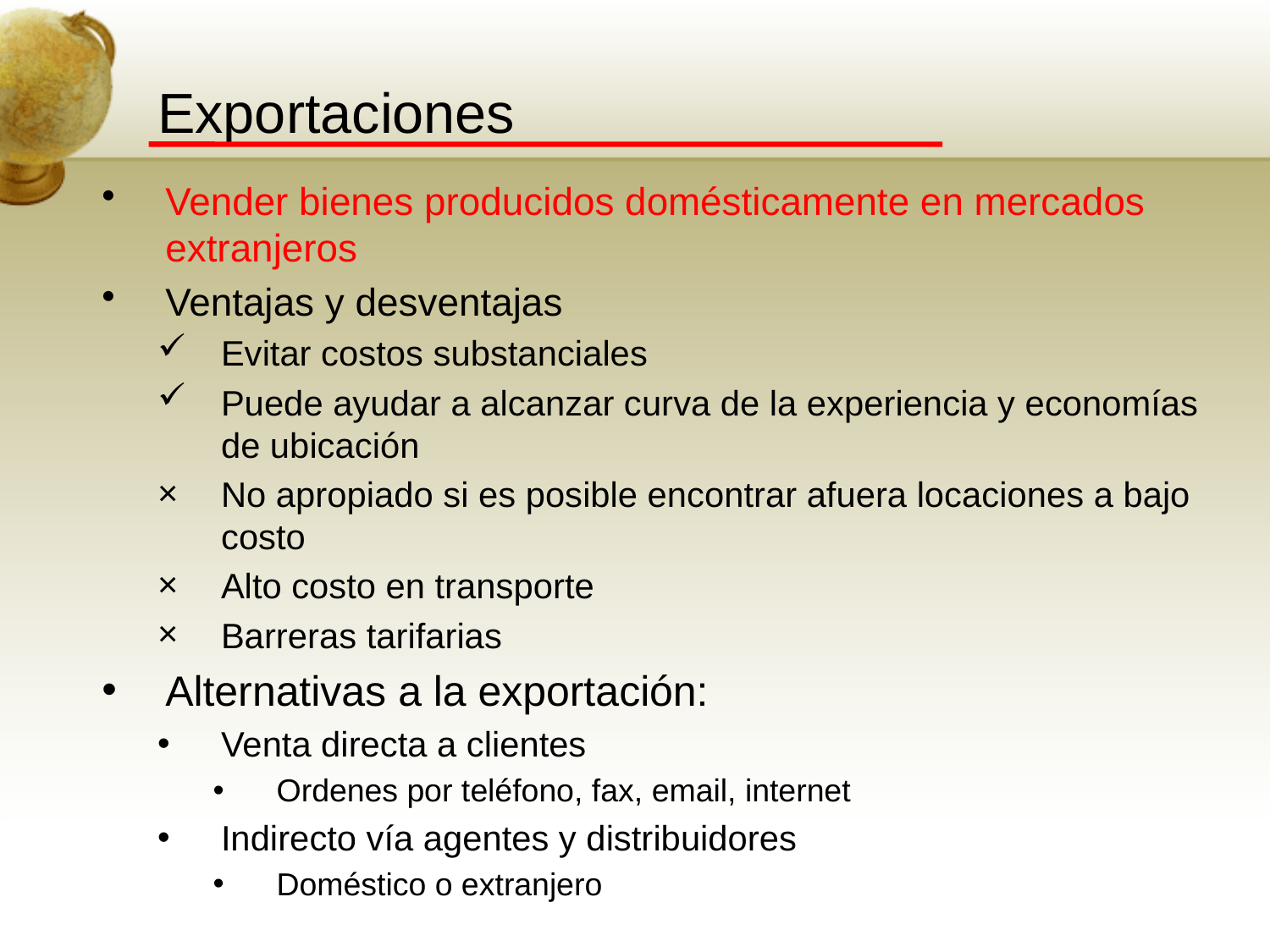

# Exportaciones

Vender bienes producidos domésticamente en mercados extranjeros
Ventajas y desventajas
Evitar costos substanciales
Puede ayudar a alcanzar curva de la experiencia y economías de ubicación
No apropiado si es posible encontrar afuera locaciones a bajo costo
Alto costo en transporte
Barreras tarifarias
Alternativas a la exportación:
Venta directa a clientes
Ordenes por teléfono, fax, email, internet
Indirecto vía agentes y distribuidores
Doméstico o extranjero